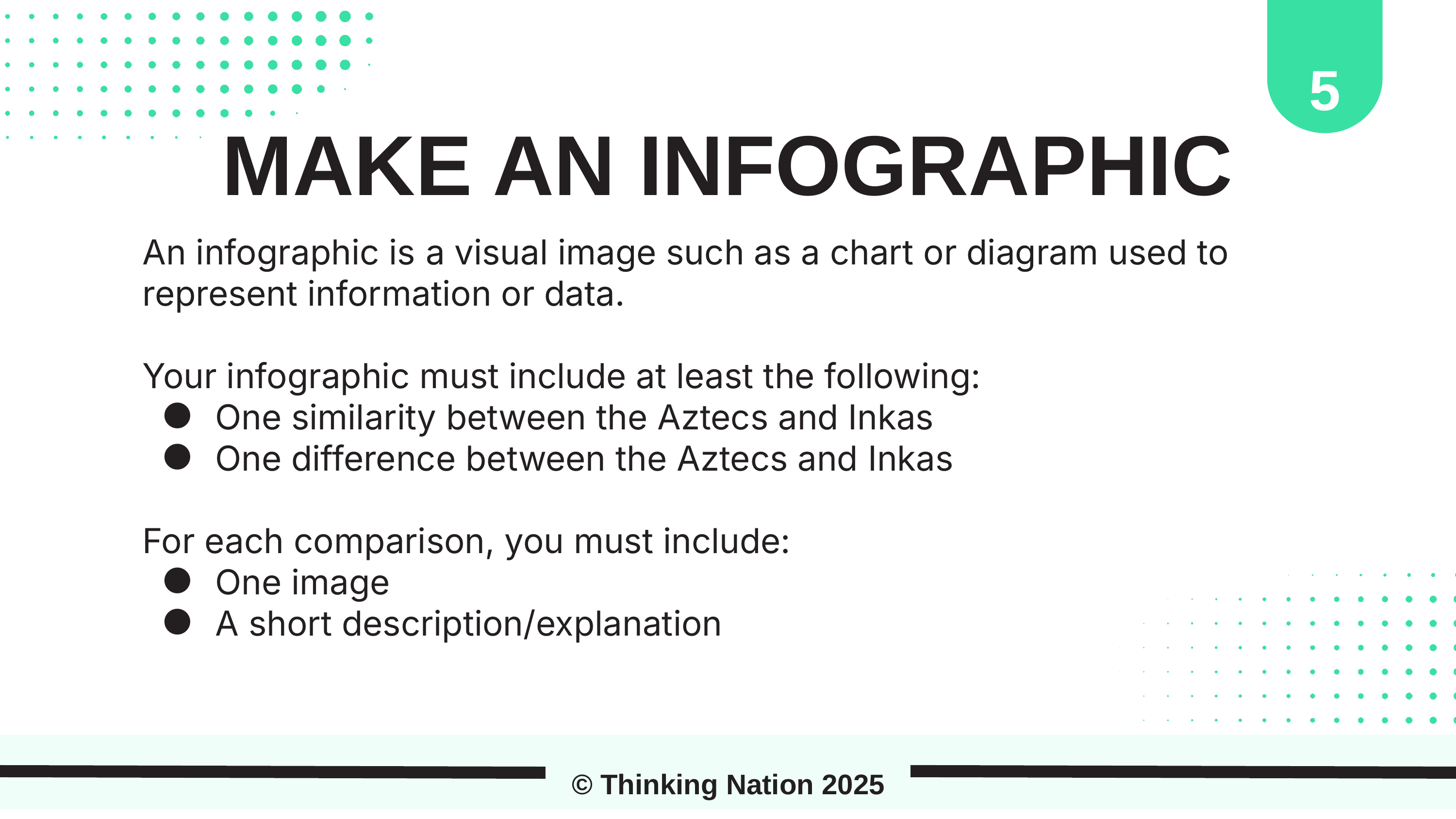

5
MAKE AN INFOGRAPHIC
An infographic is a visual image such as a chart or diagram used to represent information or data.

Your infographic must include at least the following:
One similarity between the Aztecs and Inkas
One difference between the Aztecs and Inkas

For each comparison, you must include:
One image
A short description/explanation

© Thinking Nation 2025